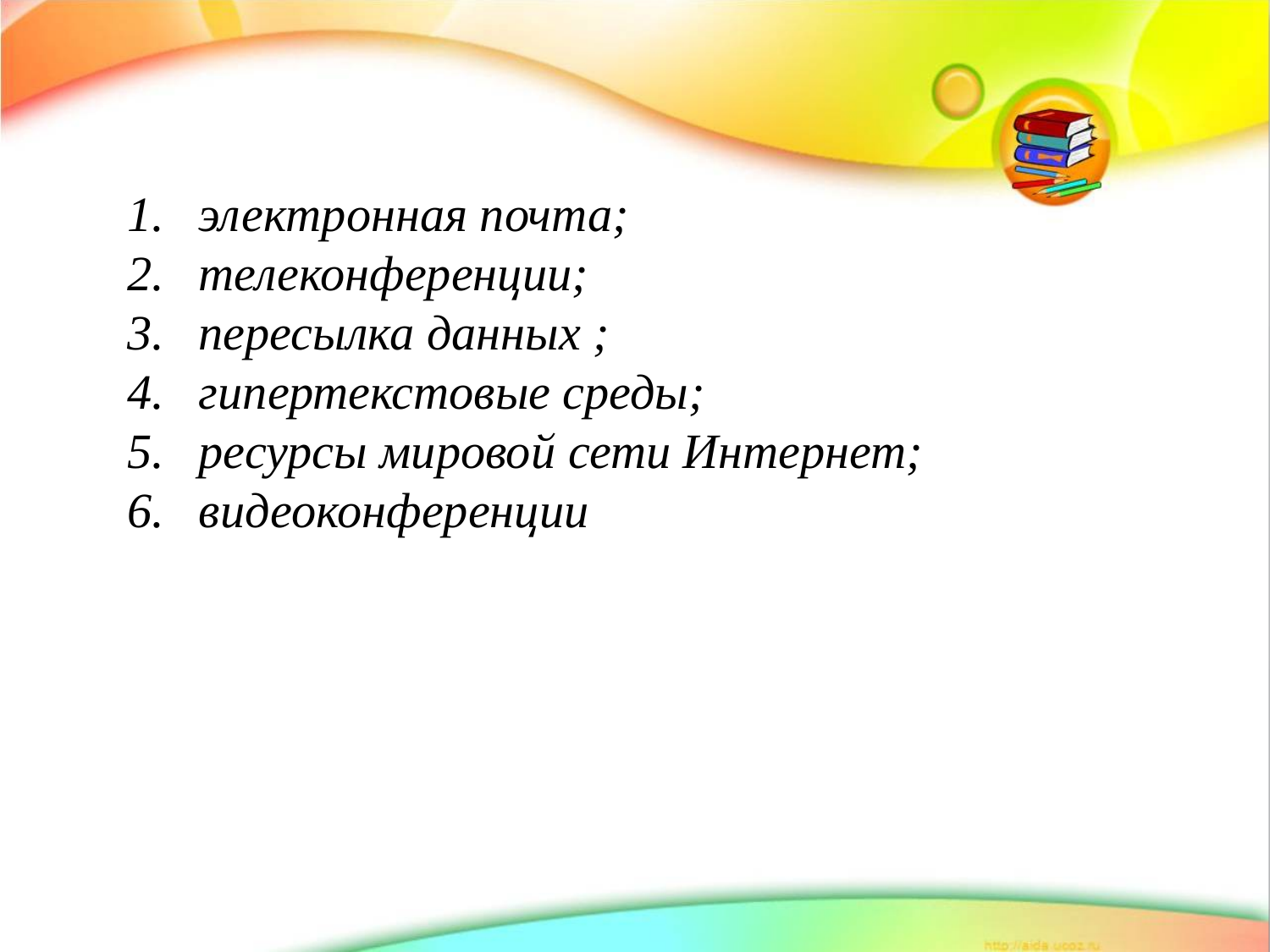

электронная почта;
телеконференции;
пересылка данных ;
гипертекстовые среды;
ресурсы мировой сети Интернет;
видеоконференции